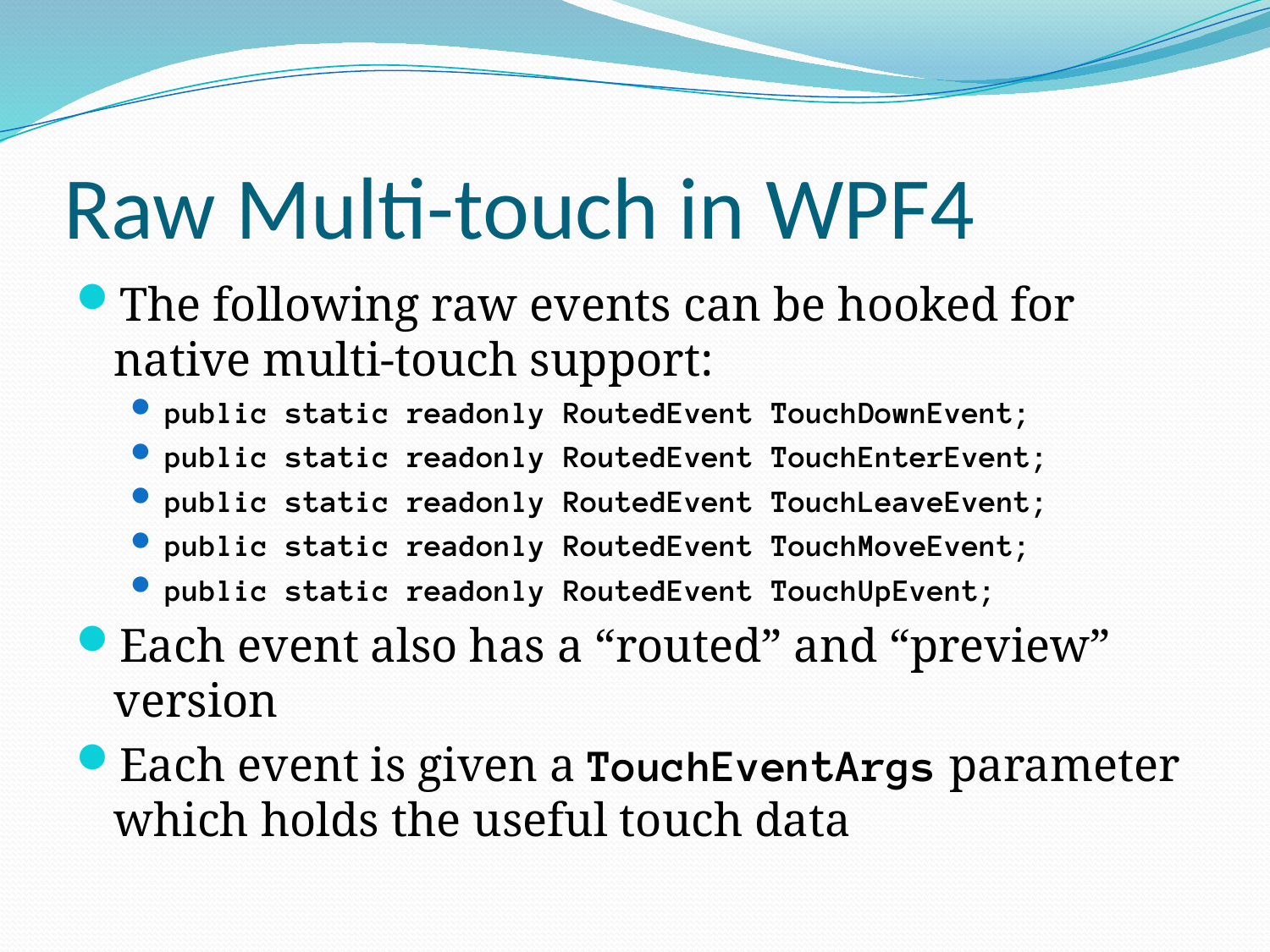

# Raw Multi-touch in WPF4
The following raw events can be hooked for native multi-touch support:
public static readonly RoutedEvent TouchDownEvent;
public static readonly RoutedEvent TouchEnterEvent;
public static readonly RoutedEvent TouchLeaveEvent;
public static readonly RoutedEvent TouchMoveEvent;
public static readonly RoutedEvent TouchUpEvent;
Each event also has a “routed” and “preview” version
Each event is given a TouchEventArgs parameter which holds the useful touch data